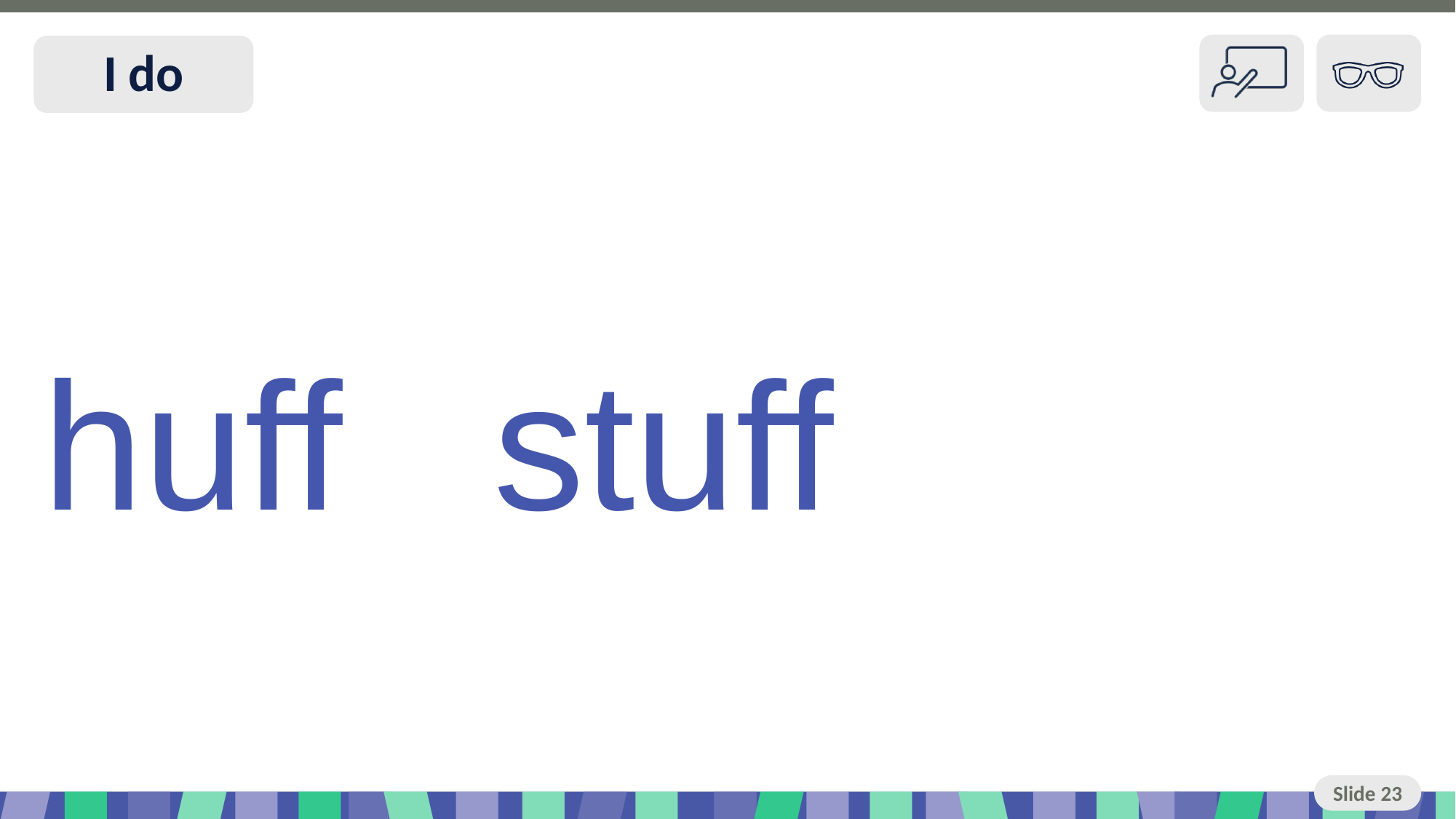

# Slide 23 I do
huff   stuff